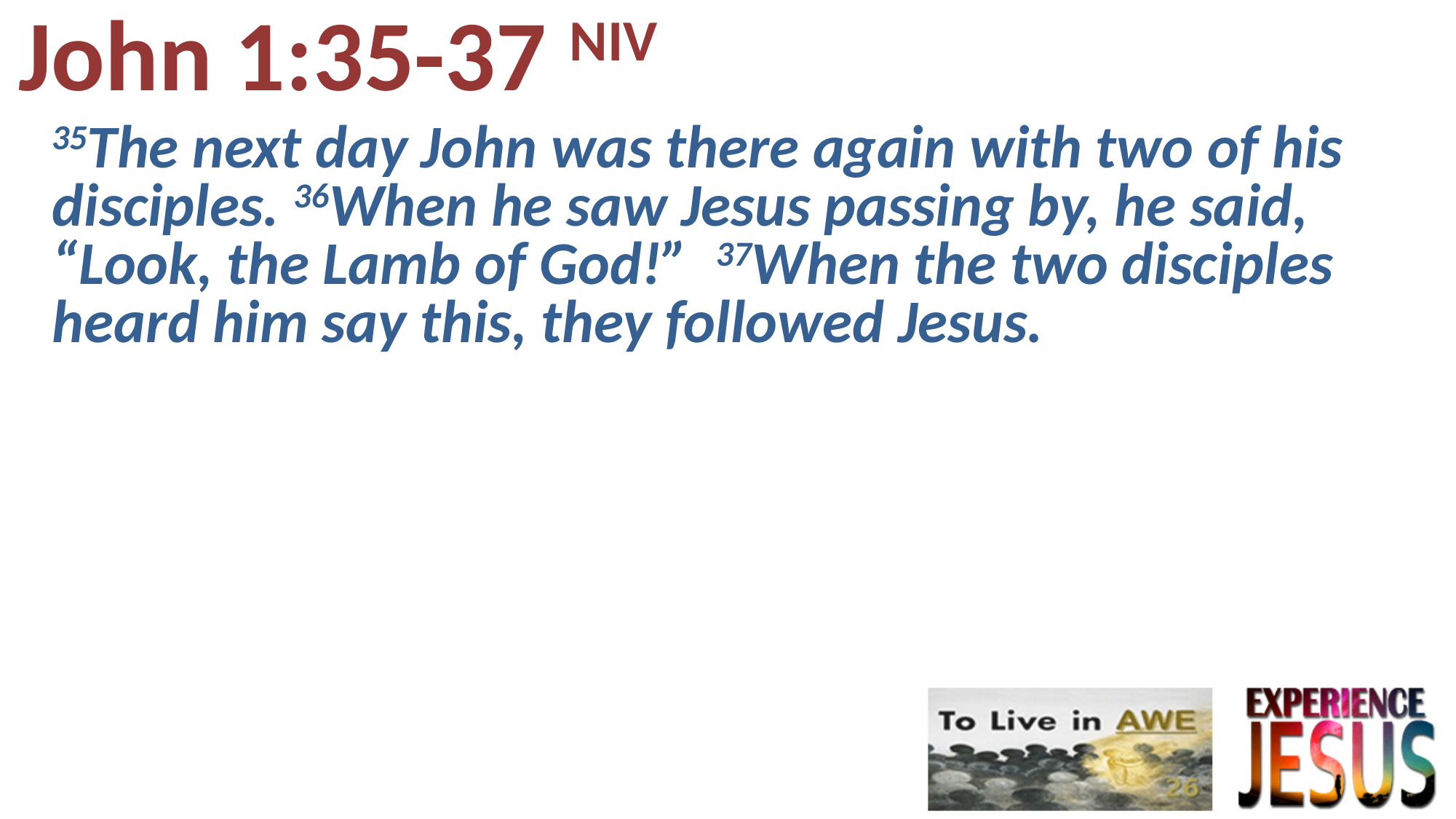

# John 1:35-37 NIV
35The next day John was there again with two of his disciples. 36When he saw Jesus passing by, he said, “Look, the Lamb of God!”  37When the two disciples heard him say this, they followed Jesus.